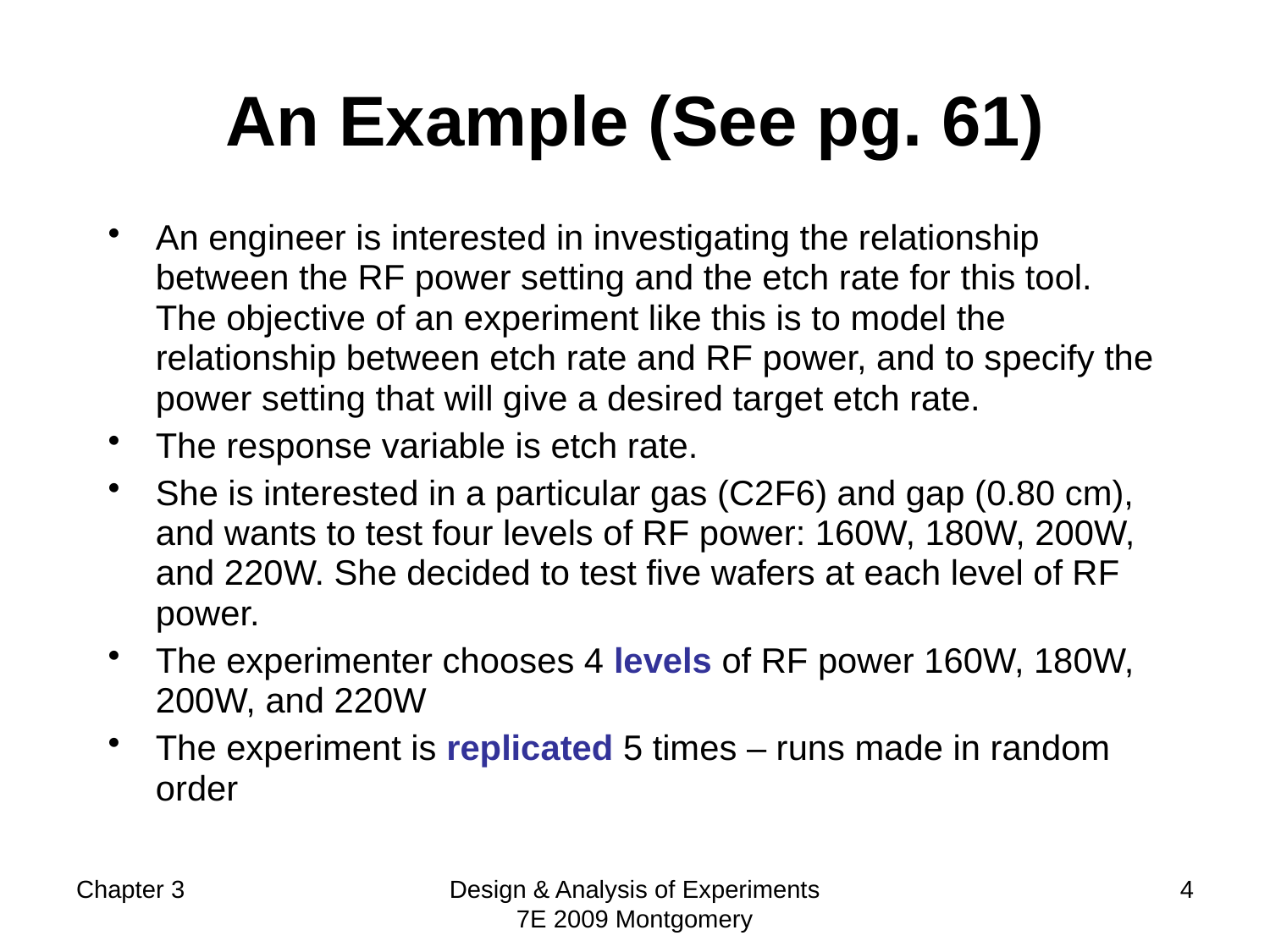

# An Example (See pg. 61)
An engineer is interested in investigating the relationship between the RF power setting and the etch rate for this tool. The objective of an experiment like this is to model the relationship between etch rate and RF power, and to specify the power setting that will give a desired target etch rate.
The response variable is etch rate.
She is interested in a particular gas (C2F6) and gap (0.80 cm), and wants to test four levels of RF power: 160W, 180W, 200W, and 220W. She decided to test five wafers at each level of RF power.
The experimenter chooses 4 levels of RF power 160W, 180W, 200W, and 220W
The experiment is replicated 5 times – runs made in random order
Chapter 3
Design & Analysis of Experiments 7E 2009 Montgomery
4